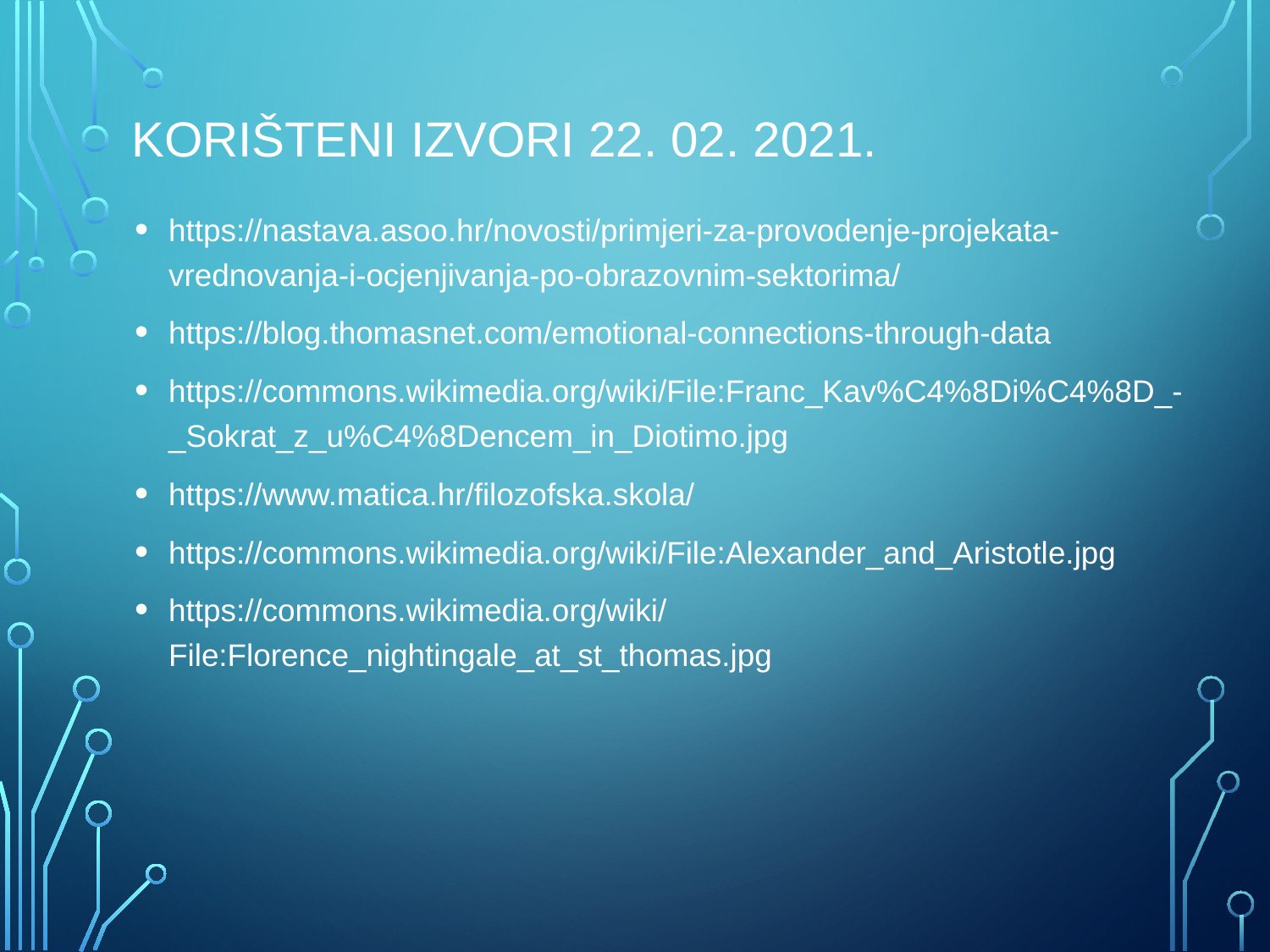

# Korišteni Izvori 22. 02. 2021.
https://nastava.asoo.hr/novosti/primjeri-za-provodenje-projekata-vrednovanja-i-ocjenjivanja-po-obrazovnim-sektorima/
https://blog.thomasnet.com/emotional-connections-through-data
https://commons.wikimedia.org/wiki/File:Franc_Kav%C4%8Di%C4%8D_-_Sokrat_z_u%C4%8Dencem_in_Diotimo.jpg
https://www.matica.hr/filozofska.skola/
https://commons.wikimedia.org/wiki/File:Alexander_and_Aristotle.jpg
https://commons.wikimedia.org/wiki/File:Florence_nightingale_at_st_thomas.jpg